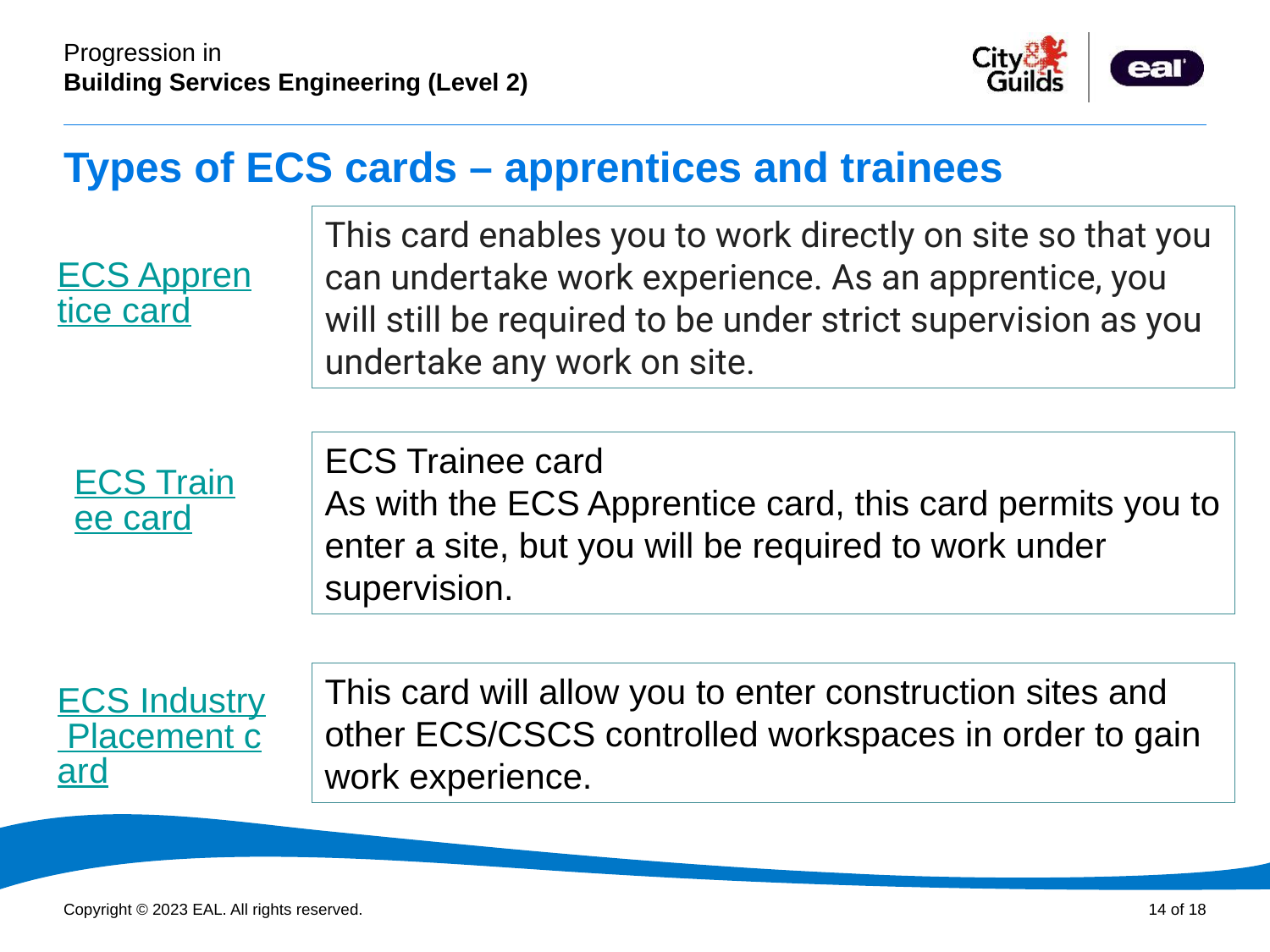

# Types of ECS cards – apprentices and trainees
This card enables you to work directly on site so that you can undertake work experience. As an apprentice, you will still be required to be under strict supervision as you undertake any work on site.
ECS Apprentice card
ECS Trainee card
As with the ECS Apprentice card, this card permits you to enter a site, but you will be required to work under supervision.
ECS Trainee card
This card will allow you to enter construction sites and other ECS/CSCS controlled workspaces in order to gain work experience.
ECS Industry Placement card